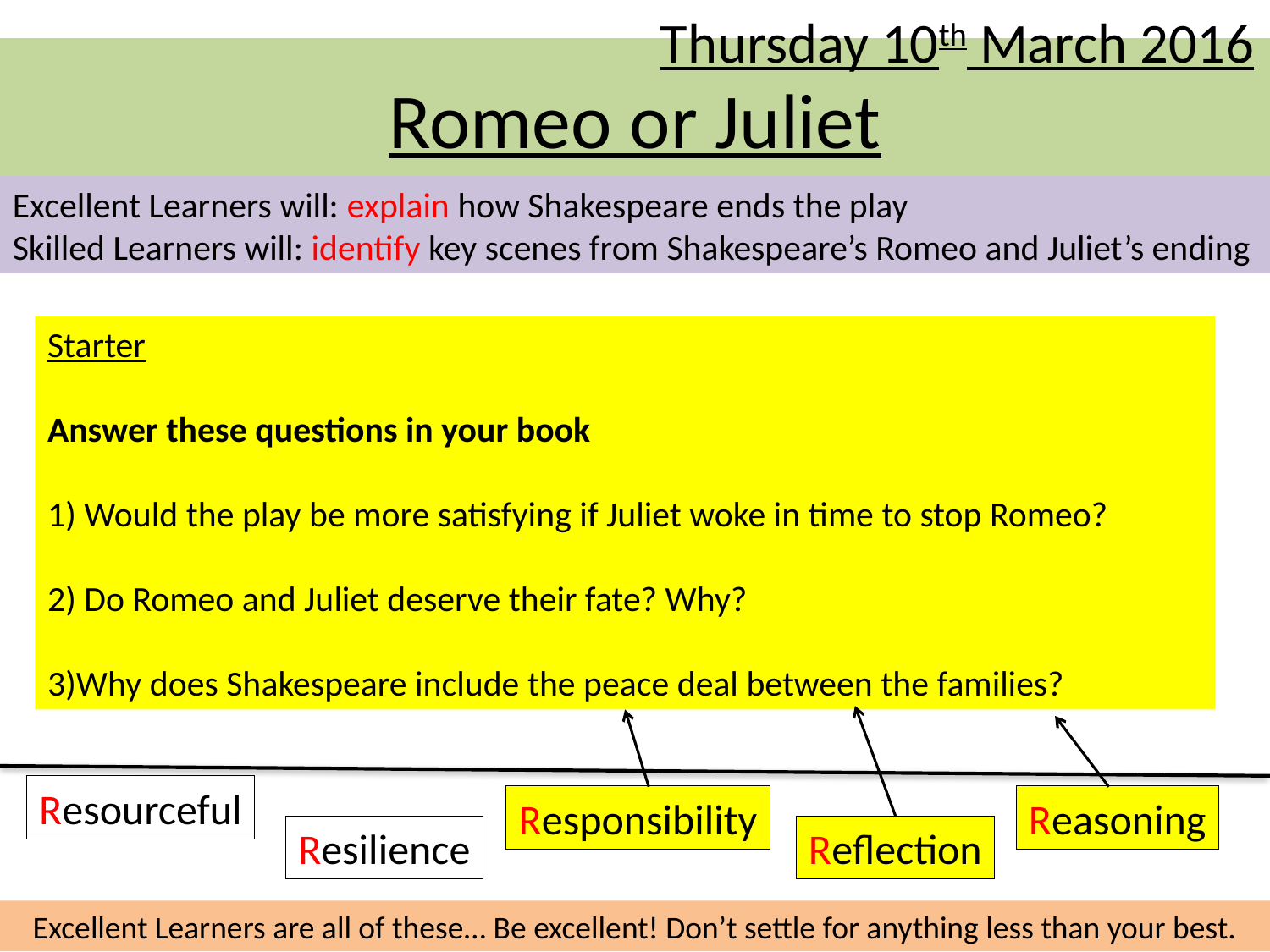

Thursday 10th March 2016
# Romeo or Juliet
Excellent Learners will: explain how Shakespeare ends the play
Skilled Learners will: identify key scenes from Shakespeare’s Romeo and Juliet’s ending
Starter

Answer these questions in your book

1) Would the play be more satisfying if Juliet woke in time to stop Romeo?

2) Do Romeo and Juliet deserve their fate? Why?

3)Why does Shakespeare include the peace deal between the families?
Resourceful
Responsibility
Reasoning
Resilience
Reflection
Excellent Learners are all of these… Be excellent! Don’t settle for anything less than your best.